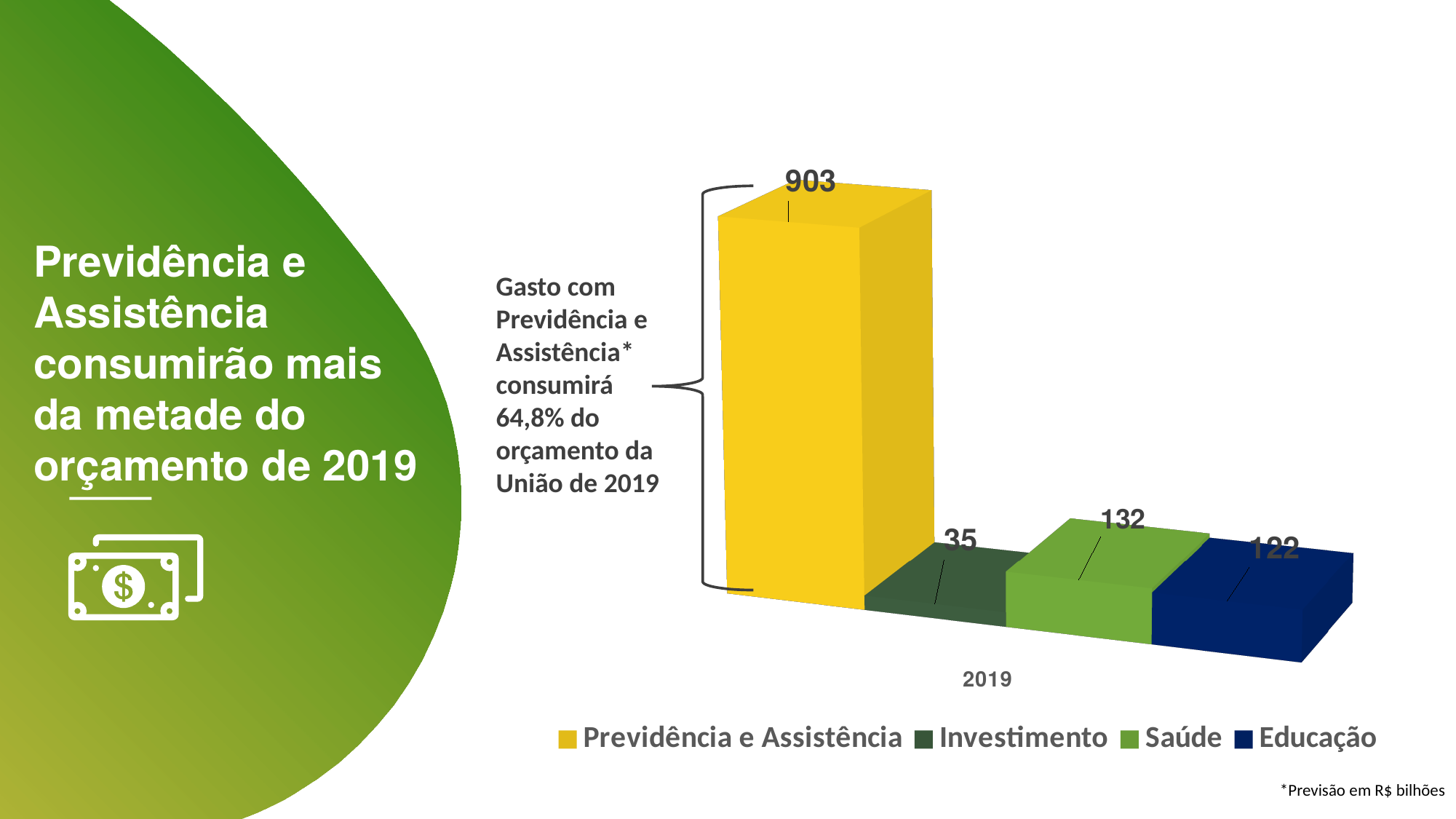

[unsupported chart]

Previdência e Assistência consumirão mais da metade do orçamento de 2019
Gasto com Previdência e Assistência* consumirá 64,8% do orçamento da União de 2019

*Previsão em R$ bilhões